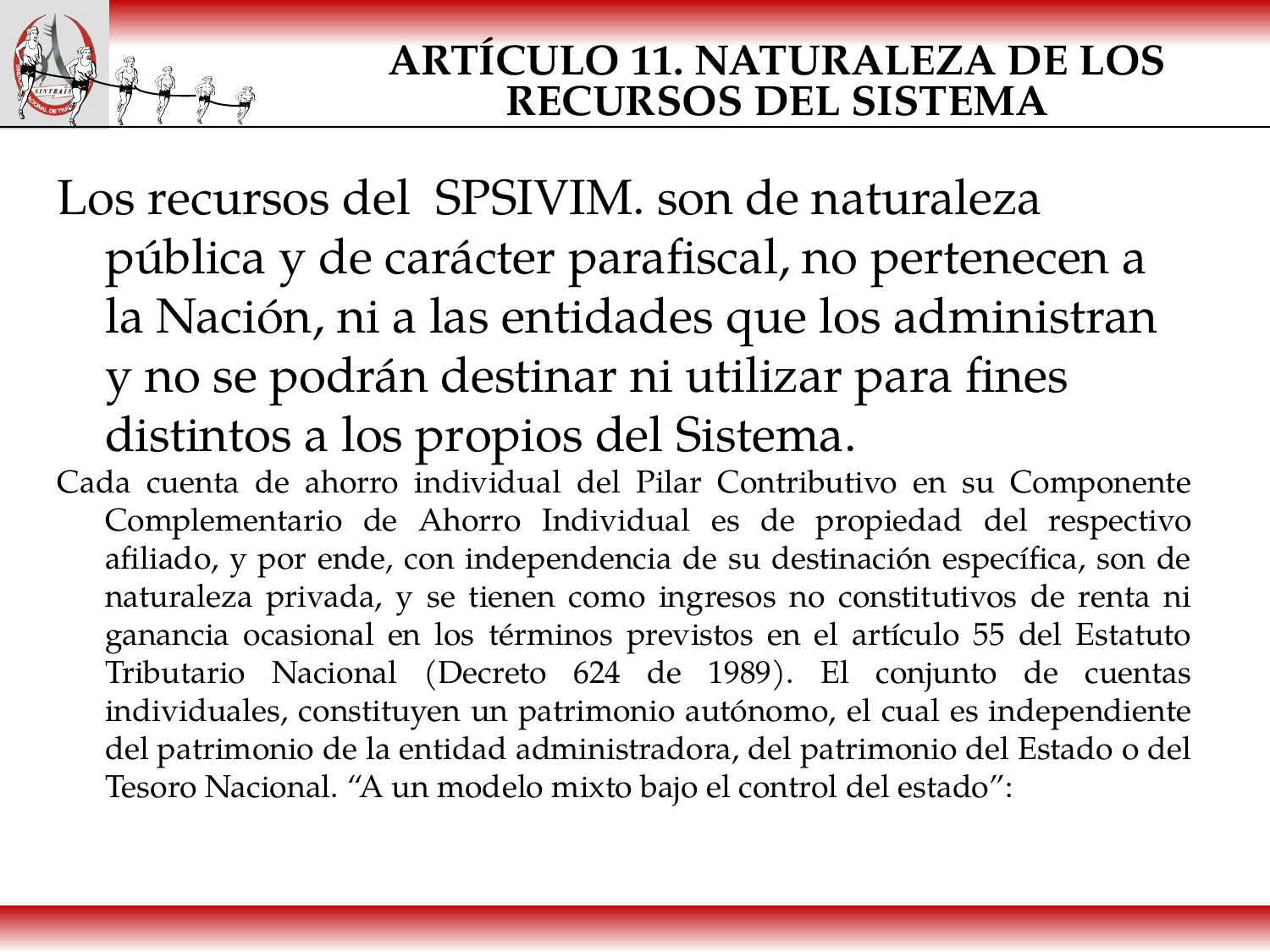

# ARTÍCULO 11. NATURALEZA DE LOS RECURSOS DEL SISTEMA
Los recursos del  SPSIVIM. son de naturaleza pública y de carácter parafiscal, no pertenecen a la Nación, ni a las entidades que los administran y no se podrán destinar ni utilizar para fines distintos a los propios del Sistema.
Cada cuenta de ahorro individual del Pilar Contributivo en su Componente Complementario de Ahorro Individual es de propiedad del respectivo afiliado, y por ende, con independencia de su destinación específica, son de naturaleza privada, y se tienen como ingresos no constitutivos de renta ni ganancia ocasional en los términos previstos en el artículo 55 del Estatuto Tributario Nacional (Decreto 624 de 1989). El conjunto de cuentas individuales, constituyen un patrimonio autónomo, el cual es independiente del patrimonio de la entidad administradora, del patrimonio del Estado o del Tesoro Nacional. “A un modelo mixto bajo el control del estado”: